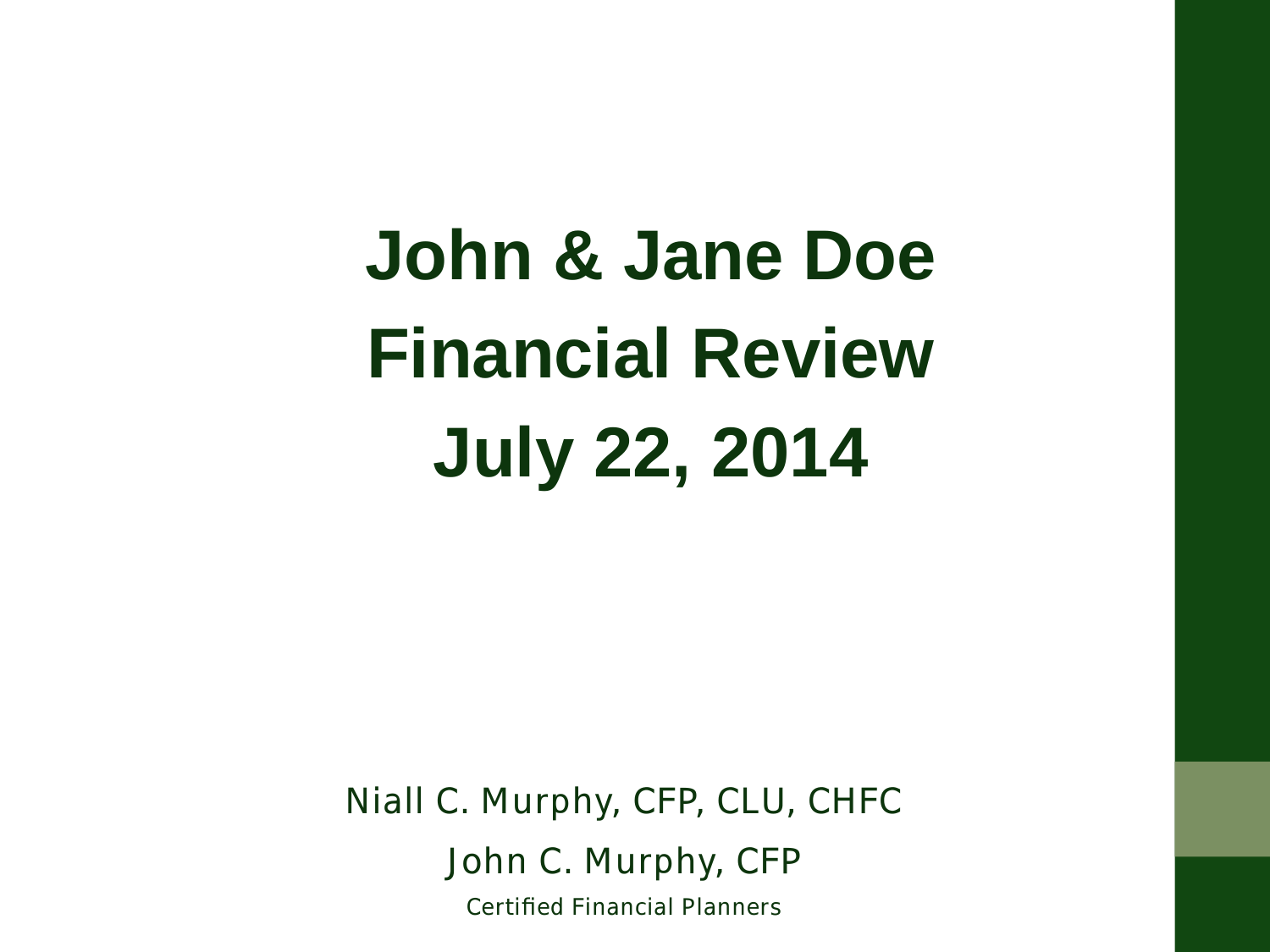

John & Jane Doe
Financial Review
July 22, 2014
Niall C. Murphy, CFP, CLU, CHFC
John C. Murphy, CFP
Certified Financial Planners